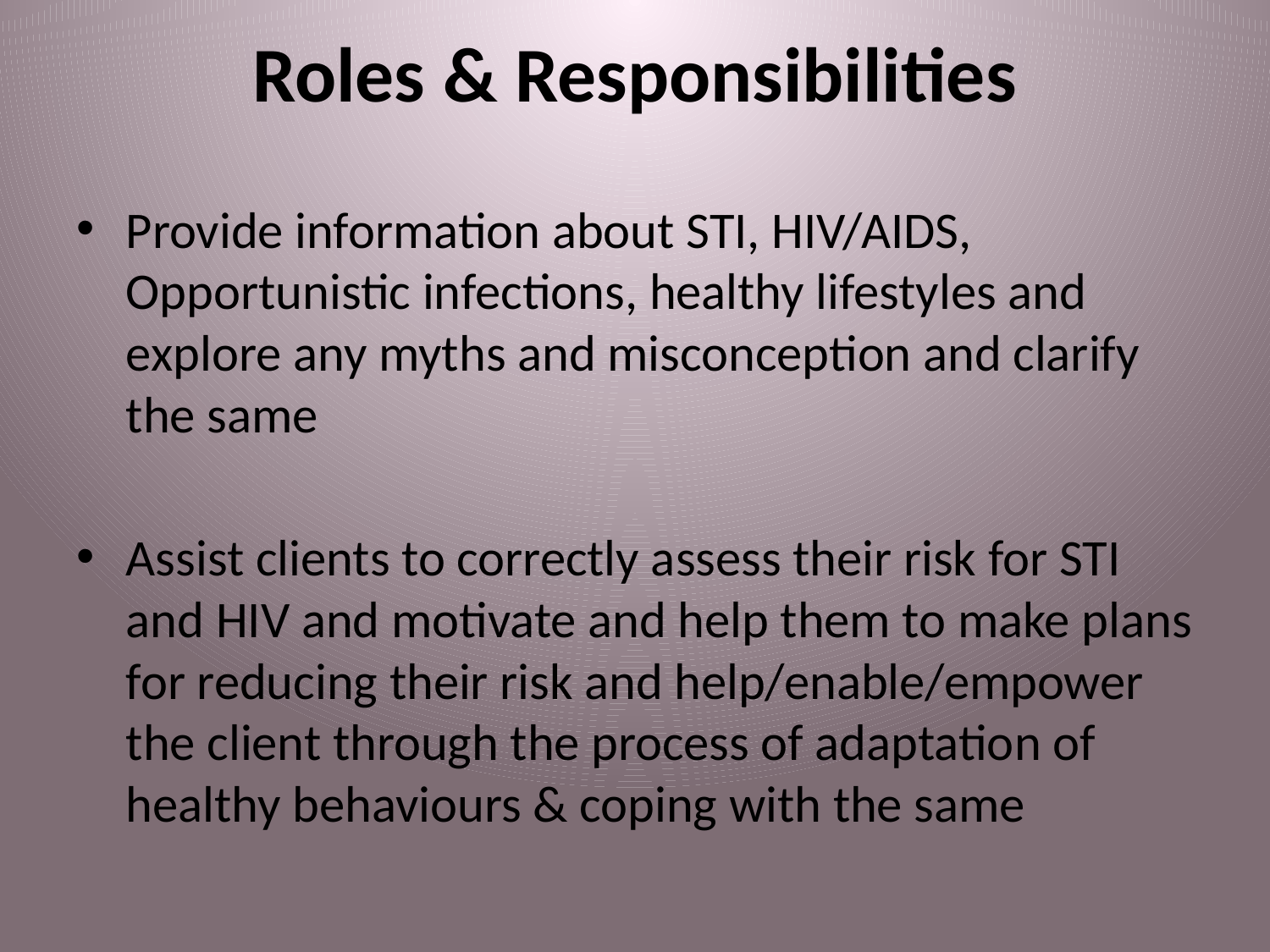

# Roles & Responsibilities
Provide information about STI, HIV/AIDS, Opportunistic infections, healthy lifestyles and explore any myths and misconception and clarify the same

Assist clients to correctly assess their risk for STI and HIV and motivate and help them to make plans for reducing their risk and help/enable/empower the client through the process of adaptation of healthy behaviours & coping with the same